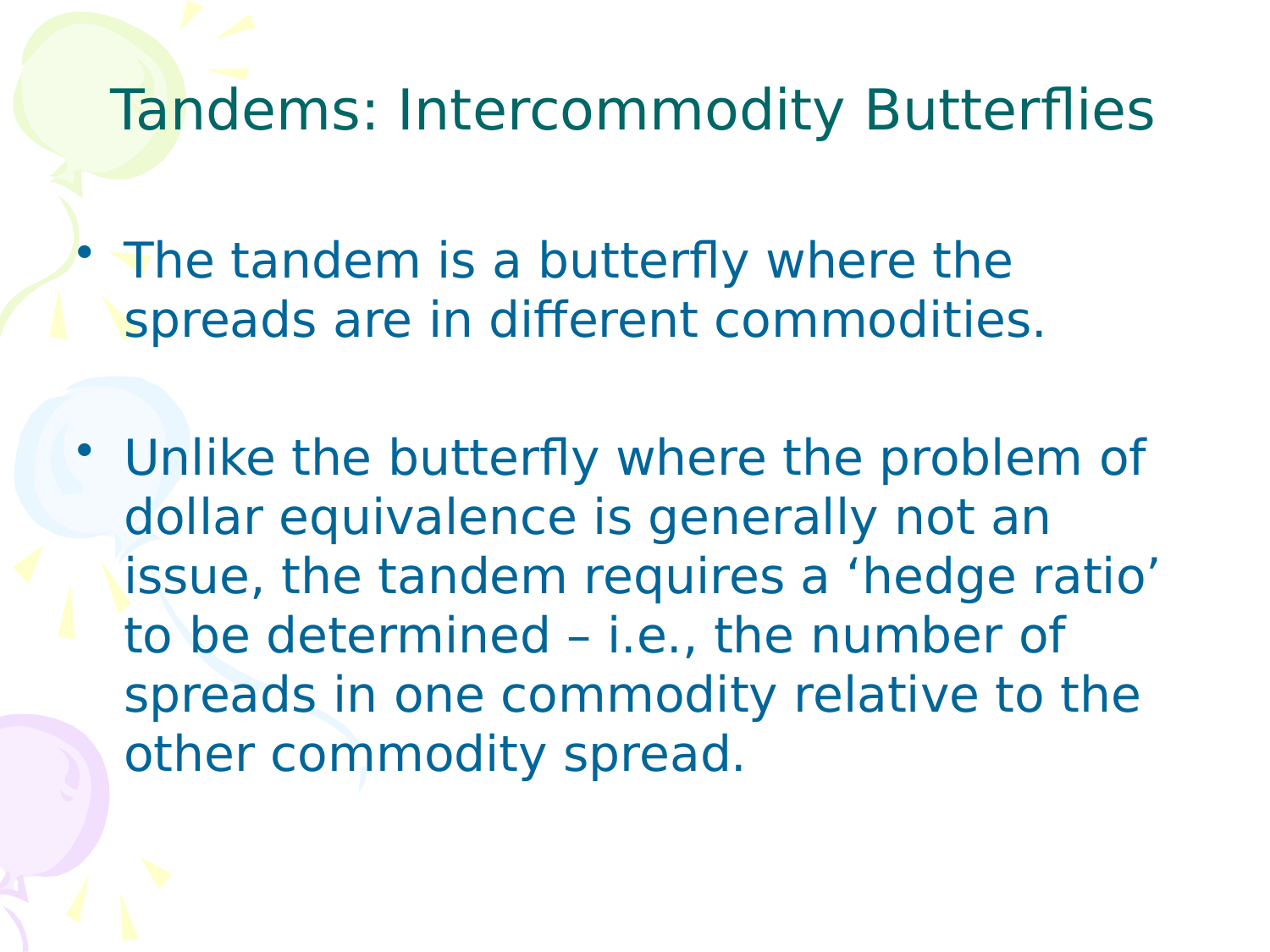

# Tandems: Intercommodity Butterflies
The tandem is a butterfly where the spreads are in different commodities.

Unlike the butterfly where the problem of dollar equivalence is generally not an issue, the tandem requires a ‘hedge ratio’ to be determined – i.e., the number of spreads in one commodity relative to the other commodity spread.